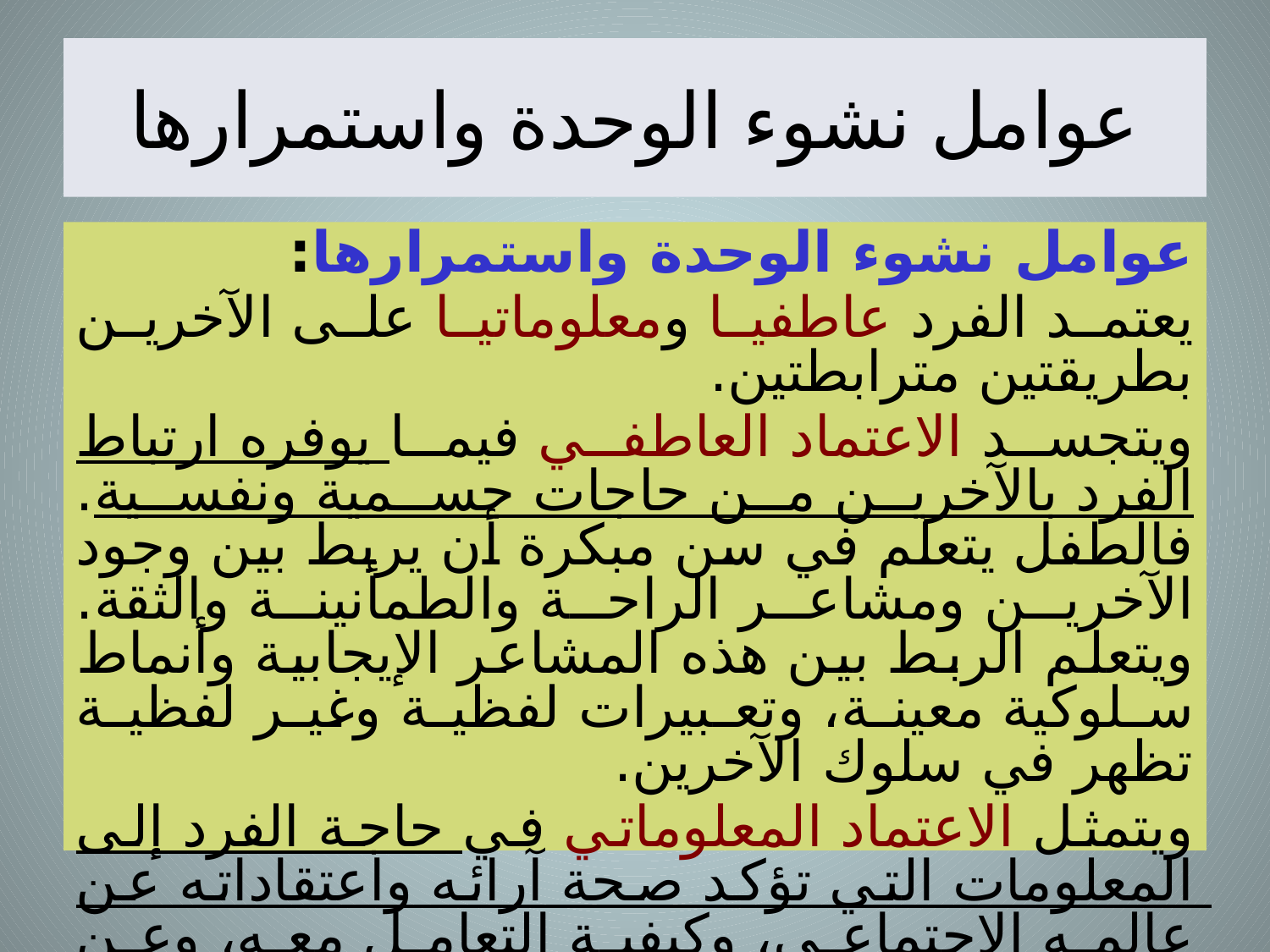

# عوامل نشوء الوحدة واستمرارها
عوامل نشوء الوحدة واستمرارها:
يعتمد الفرد عاطفيا ومعلوماتيا على الآخرين بطريقتين مترابطتين.
ويتجسد الاعتماد العاطفي فيما يوفره ارتباط الفرد بالآخرين من حاجات جسمية ونفسية. فالطفل يتعلم في سن مبكرة أن يربط بين وجود الآخرين ومشاعر الراحة والطمأنينة والثقة. ويتعلم الربط بين هذه المشاعر الإيجابية وأنماط سلوكية معينة، وتعبيرات لفظية وغير لفظية تظهر في سلوك الآخرين.
ويتمثل الاعتماد المعلوماتي في حاجة الفرد إلى المعلومات التي تؤكد صحة آرائه واعتقاداته عن عالمه الاجتماعي، وكيفية التعامل معه، وعن نفسه وقدراته.
 فالعلاقات الشخصية التي لا تخدم هذه الوظائف النفسية ستؤدي إلى تنامي مشاعر الوحدة.